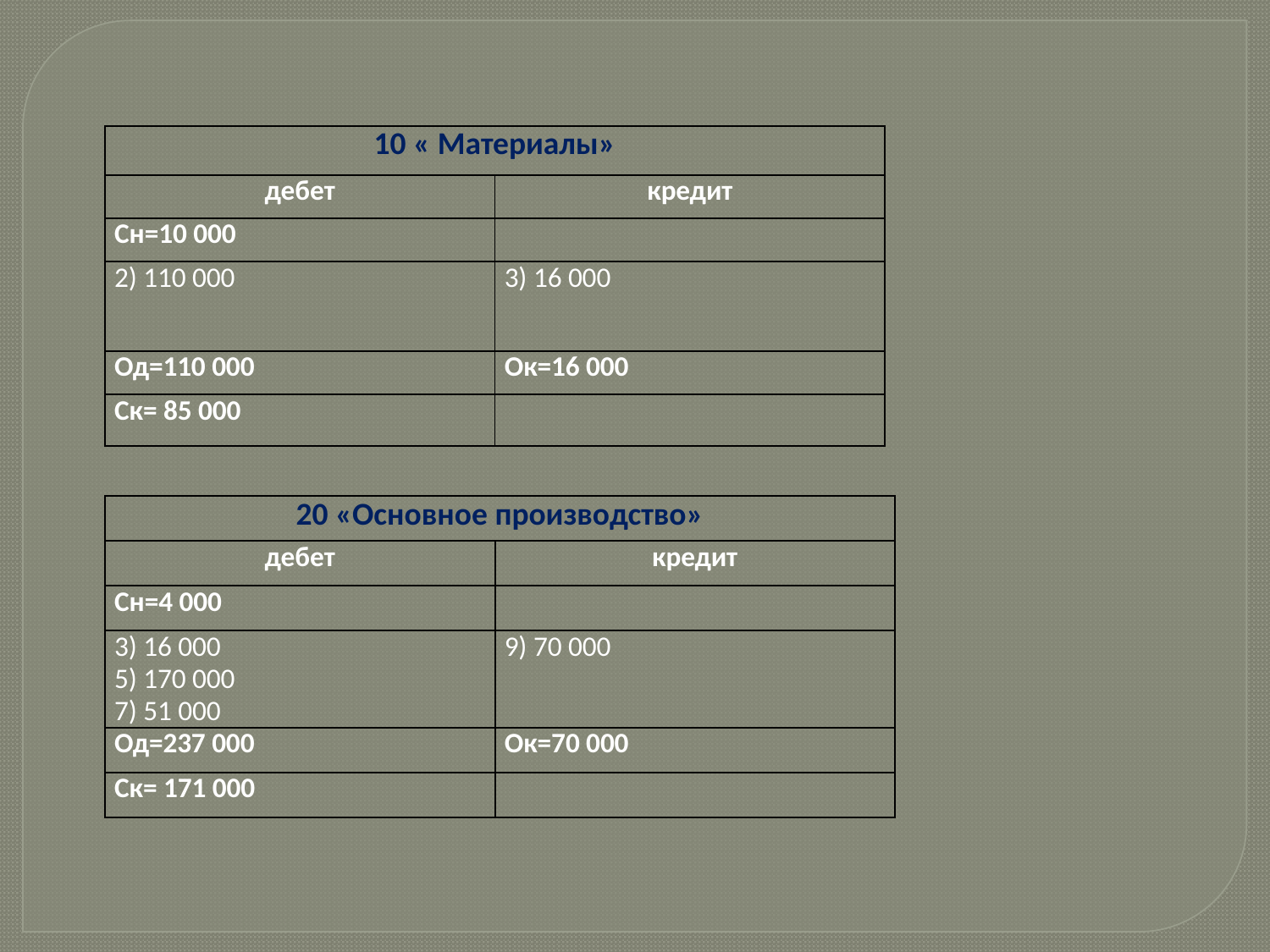

| 10 « Материалы» |  |
| --- | --- |
| дебет | кредит |
| Сн=10 000 |  |
| 2) 110 000 | 3) 16 000 |
| Од=110 000 | Ок=16 000 |
| Ск= 85 000 |  |

| 20 «Основное производство» |  |
| --- | --- |
| дебет | кредит |
| Сн=4 000 |  |
| 3) 16 000 5) 170 000 7) 51 000 | 9) 70 000 |
| Од=237 000 | Ок=70 000 |
| Ск= 171 000 |  |